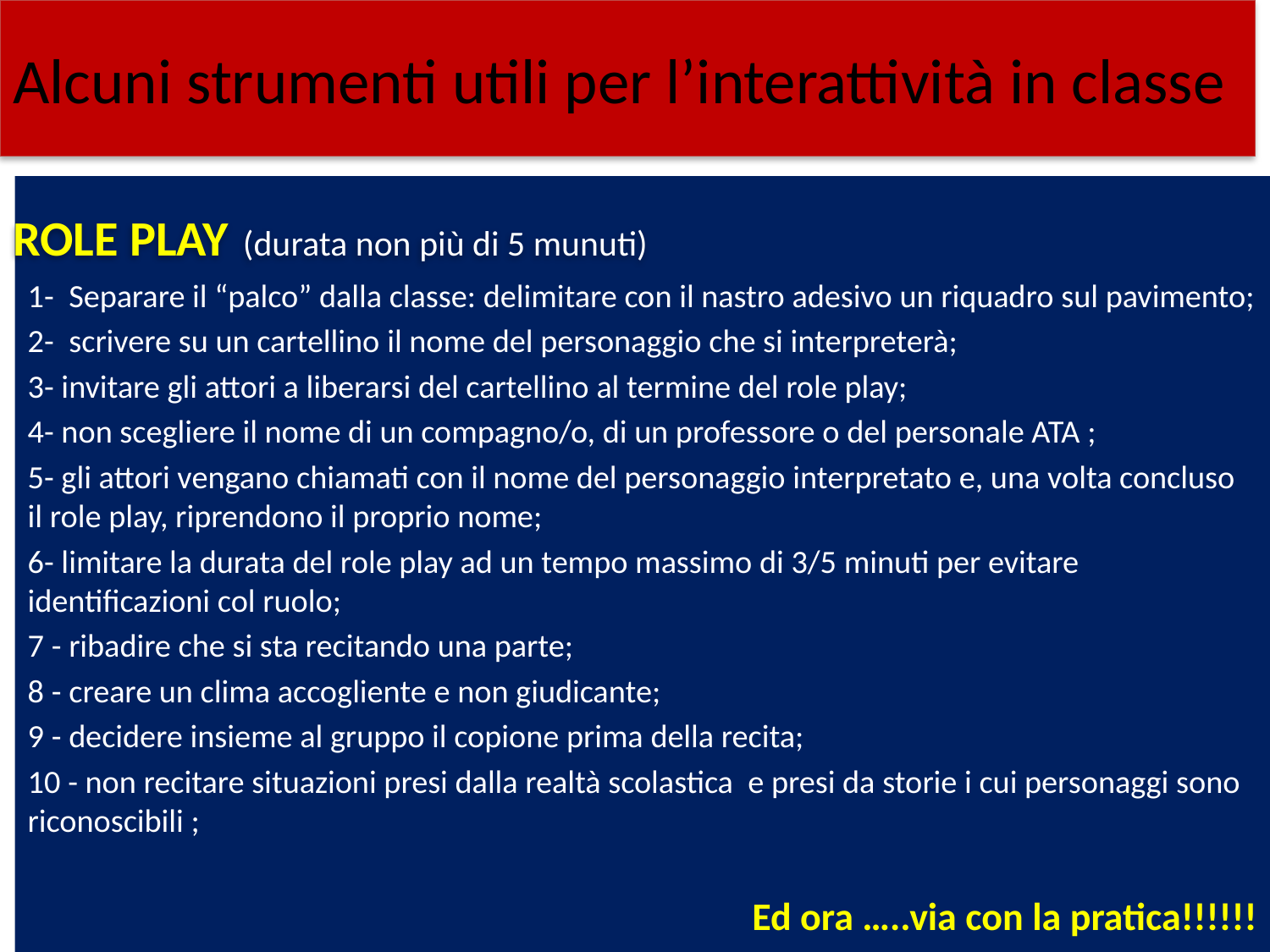

# Alcuni strumenti utili per l’interattività in classe ROLE PLAY (durata non più di 5 munuti)

1-  Separare il “palco” dalla classe: delimitare con il nastro adesivo un riquadro sul pavimento;
2-  scrivere su un cartellino il nome del personaggio che si interpreterà;
3- invitare gli attori a liberarsi del cartellino al termine del role play;
4- non scegliere il nome di un compagno/o, di un professore o del personale ATA ;
5- gli attori vengano chiamati con il nome del personaggio interpretato e, una volta concluso il role play, riprendono il proprio nome;
6- limitare la durata del role play ad un tempo massimo di 3/5 minuti per evitare identificazioni col ruolo;
7 - ribadire che si sta recitando una parte;
8 - creare un clima accogliente e non giudicante;
9 - decidere insieme al gruppo il copione prima della recita;
10 - non recitare situazioni presi dalla realtà scolastica  e presi da storie i cui personaggi sono riconoscibili ;

Ed ora …..via con la pratica!!!!!!